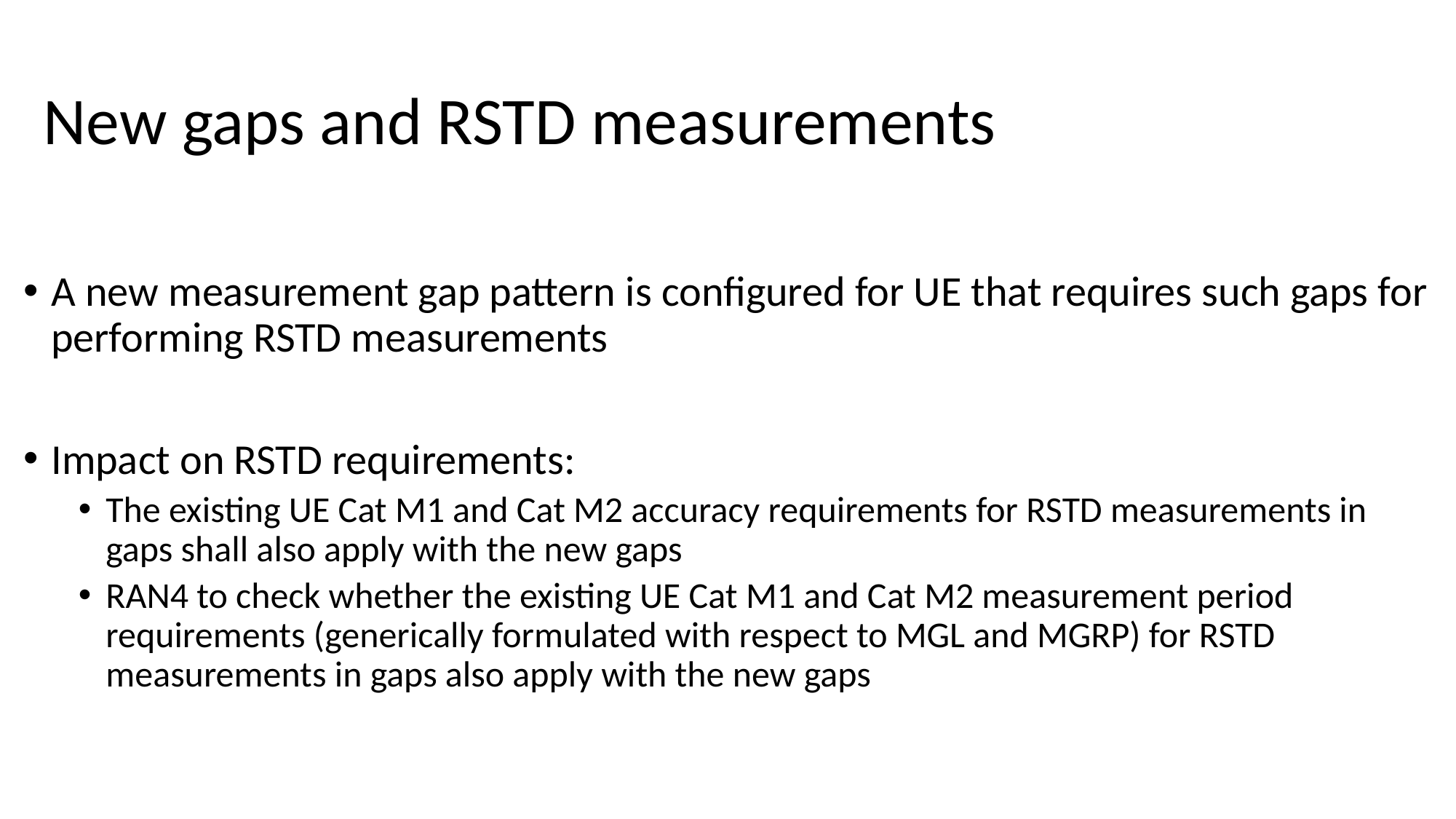

# New gaps and RSTD measurements
A new measurement gap pattern is configured for UE that requires such gaps for performing RSTD measurements

Impact on RSTD requirements:
The existing UE Cat M1 and Cat M2 accuracy requirements for RSTD measurements in gaps shall also apply with the new gaps
RAN4 to check whether the existing UE Cat M1 and Cat M2 measurement period requirements (generically formulated with respect to MGL and MGRP) for RSTD measurements in gaps also apply with the new gaps